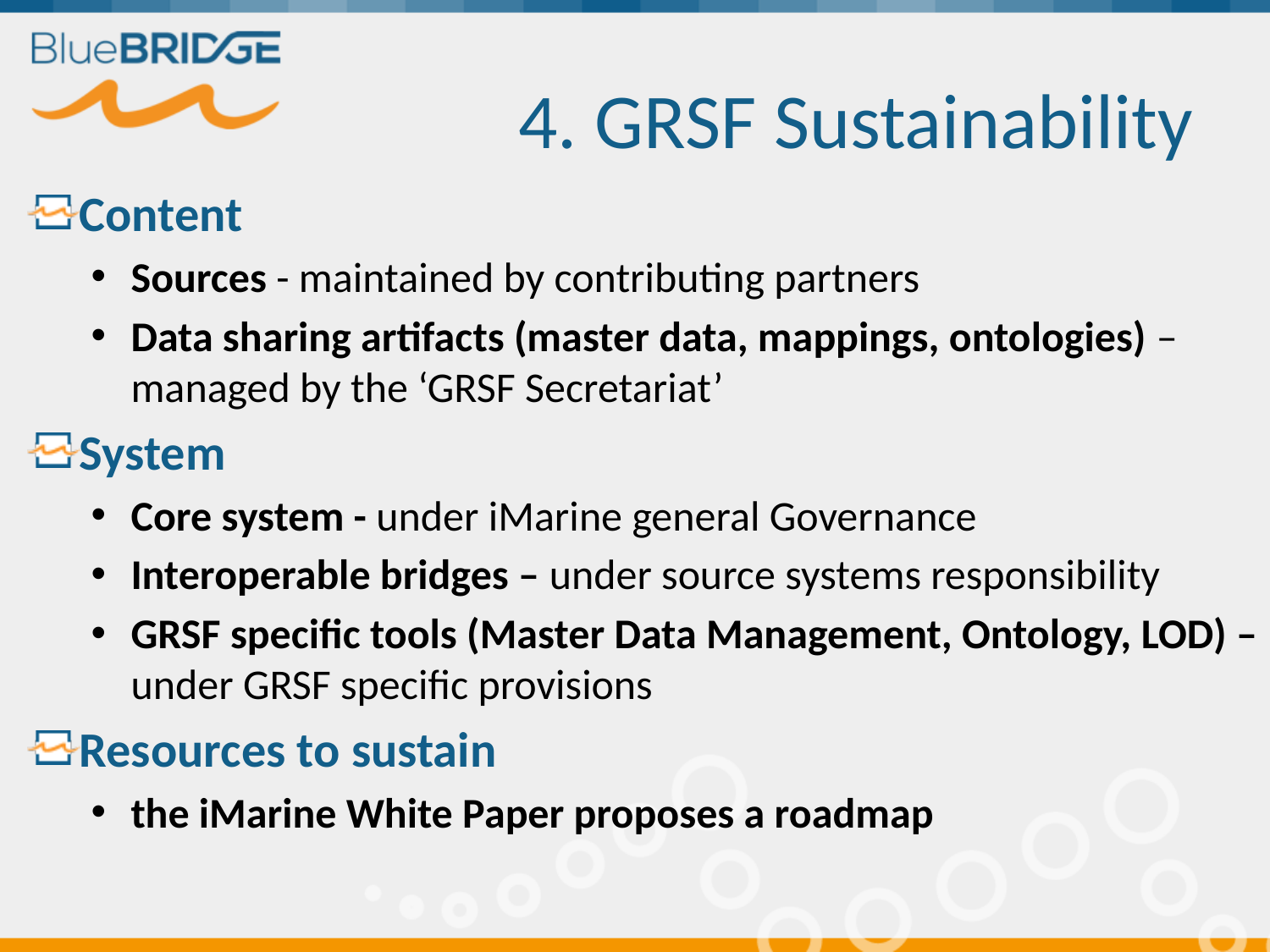

# 4. GRSF Sustainability
Content
Sources - maintained by contributing partners
Data sharing artifacts (master data, mappings, ontologies) – managed by the ‘GRSF Secretariat’
System
Core system - under iMarine general Governance
Interoperable bridges – under source systems responsibility
GRSF specific tools (Master Data Management, Ontology, LOD) – under GRSF specific provisions
Resources to sustain
the iMarine White Paper proposes a roadmap